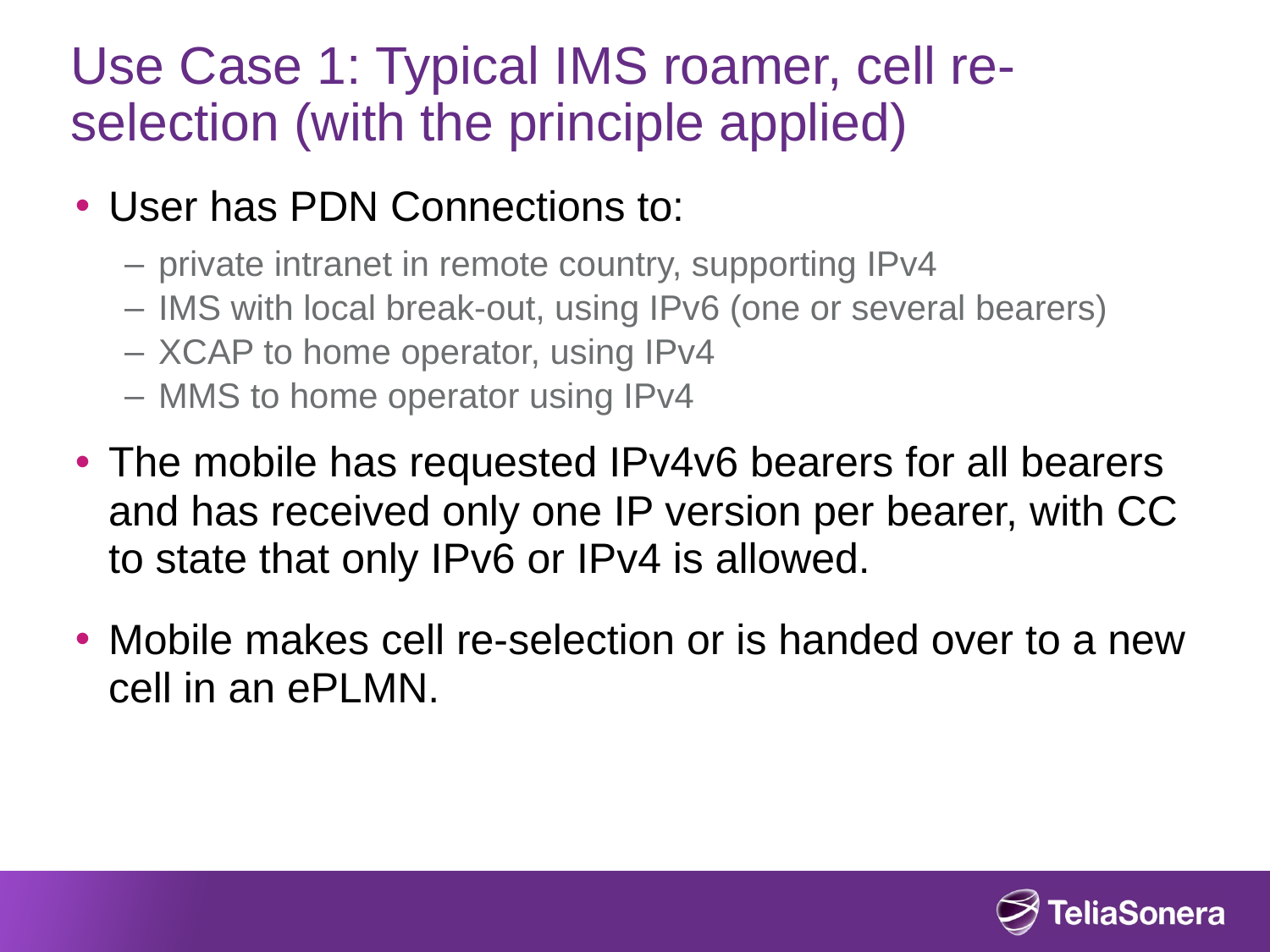

# Use Case 1: Typical IMS roamer, cell re-selection (with the principle applied)
User has PDN Connections to:
private intranet in remote country, supporting IPv4
IMS with local break-out, using IPv6 (one or several bearers)
XCAP to home operator, using IPv4
MMS to home operator using IPv4
The mobile has requested IPv4v6 bearers for all bearers and has received only one IP version per bearer, with CC to state that only IPv6 or IPv4 is allowed.
Mobile makes cell re-selection or is handed over to a new cell in an ePLMN.